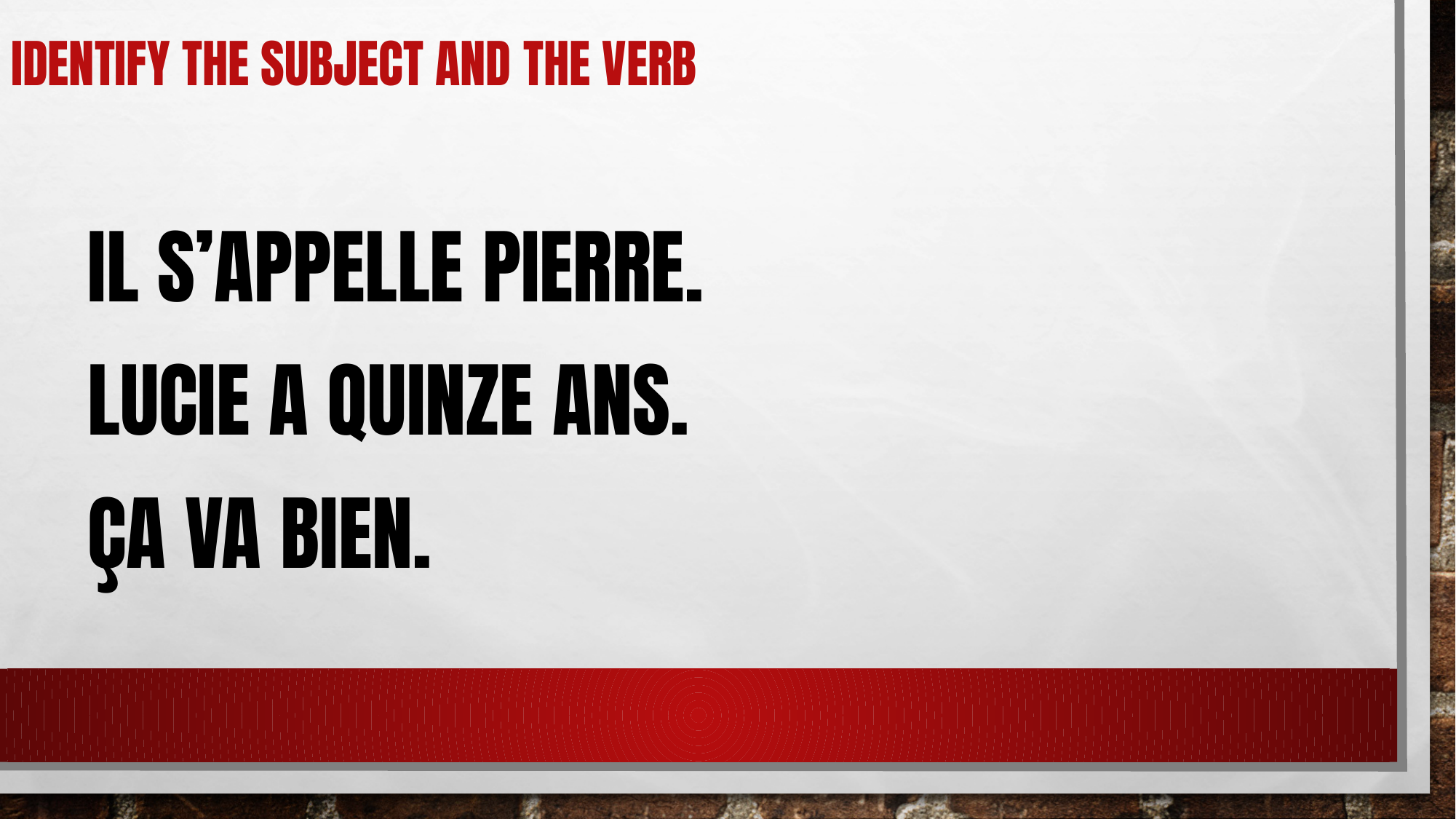

# Identify the subject and the verb
Il s’appelle Pierre.
Lucie a quinze ans.
Ça va bien.